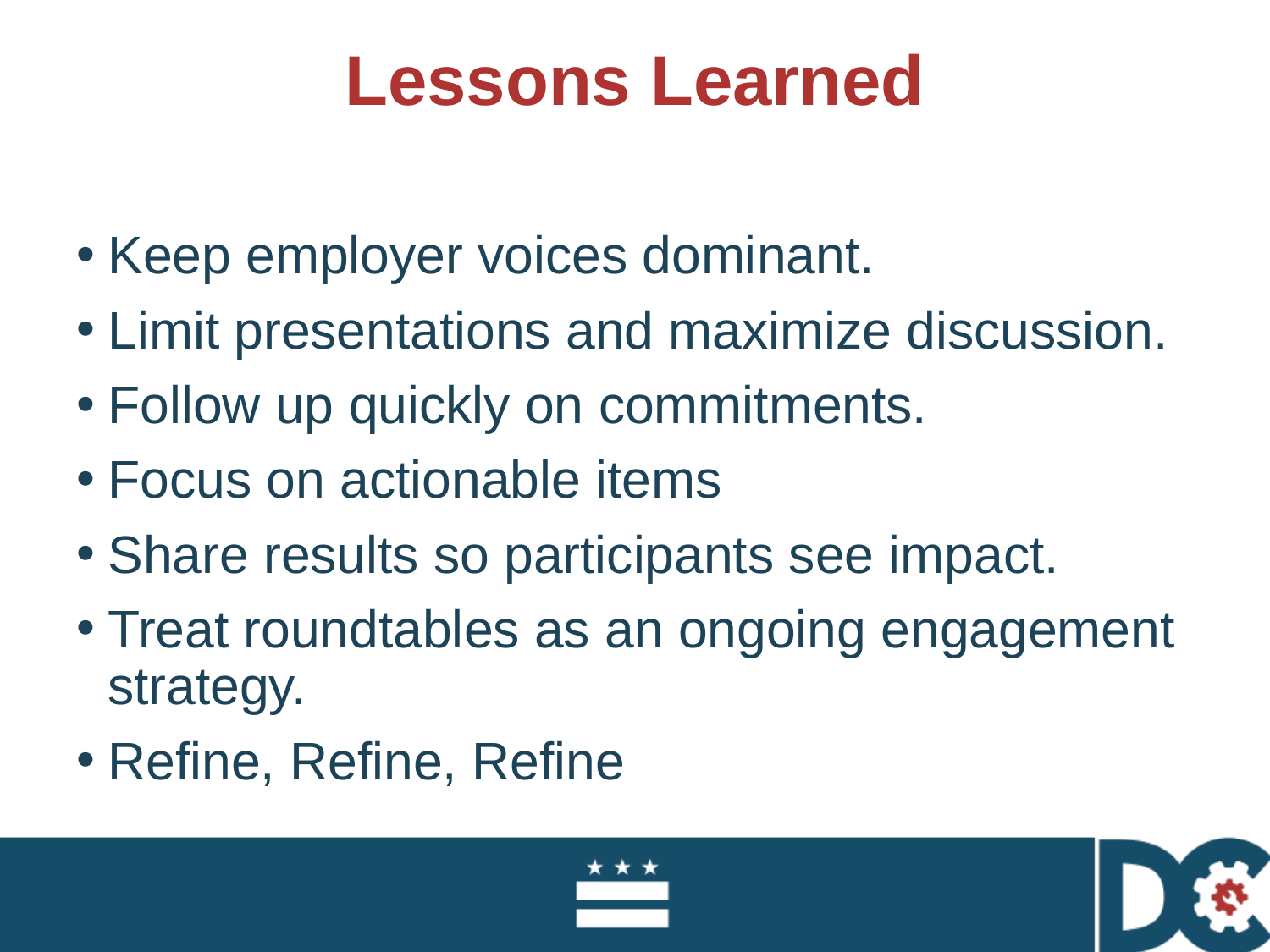

# Lessons Learned
Keep employer voices dominant.
Limit presentations and maximize discussion.
Follow up quickly on commitments.
Focus on actionable items
Share results so participants see impact.
Treat roundtables as an ongoing engagement strategy.
Refine, Refine, Refine